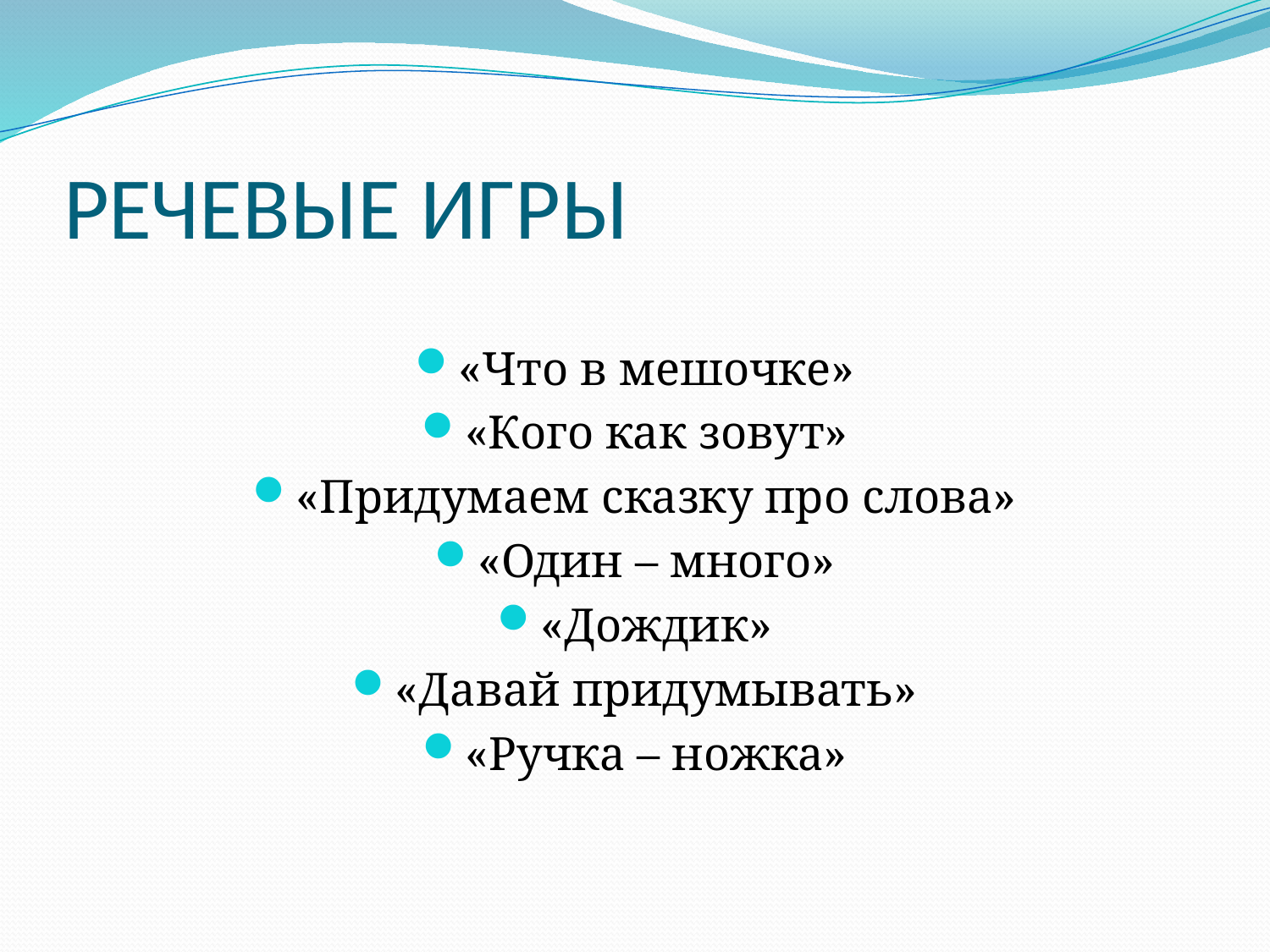

# РЕЧЕВЫЕ ИГРЫ

«Что в мешочке»
«Кого как зовут»
«Придумаем сказку про слова»
«Один – много»
«Дождик»
«Давай придумывать»
«Ручка – ножка»